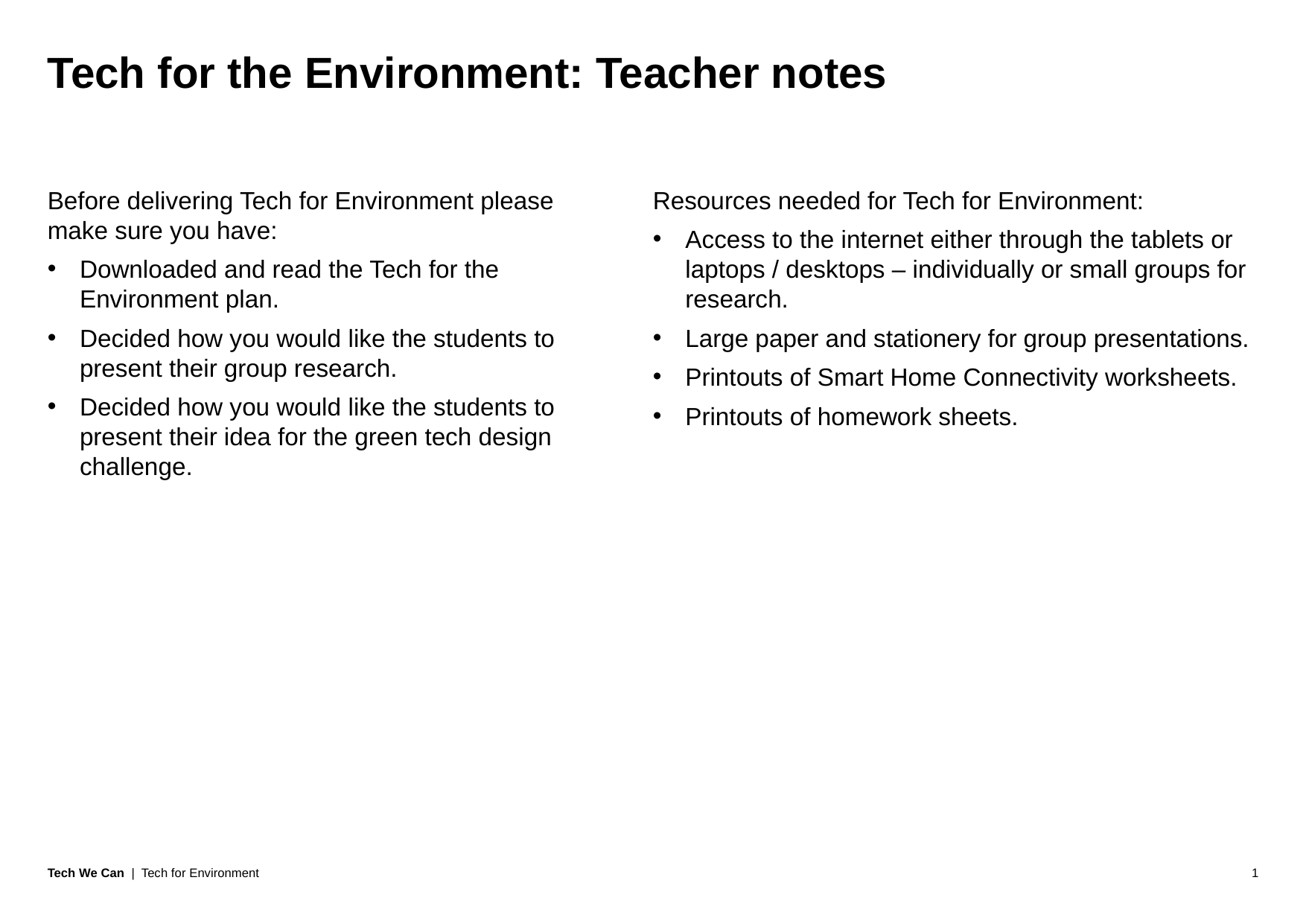

# Tech for the Environment: Teacher notes
Resources needed for Tech for Environment:
Access to the internet either through the tablets or laptops / desktops – individually or small groups for research.
Large paper and stationery for group presentations.
Printouts of Smart Home Connectivity worksheets.
Printouts of homework sheets.
Before delivering Tech for Environment please make sure you have:
Downloaded and read the Tech for the Environment plan.
Decided how you would like the students to present their group research.
Decided how you would like the students to present their idea for the green tech design challenge.

1